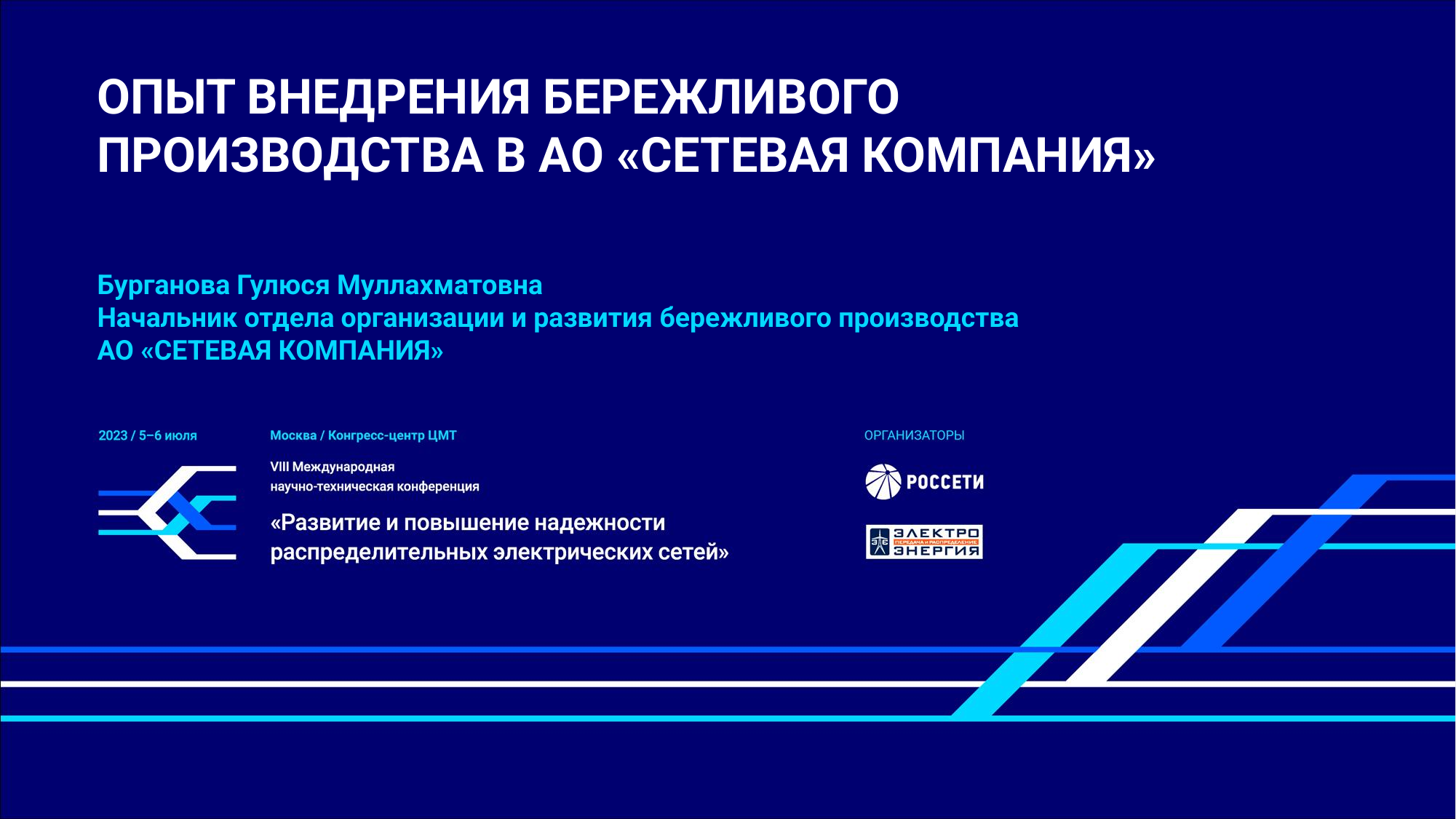

ОПЫТ ВНЕДРЕНИЯ БЕРЕЖЛИВОГО ПРОИЗВОДСТВА В АО «СЕТЕВАЯ КОМПАНИЯ»
Бурганова Гулюся Муллахматовна
Начальник отдела организации и развития бережливого производства
АО «СЕТЕВАЯ КОМПАНИЯ»